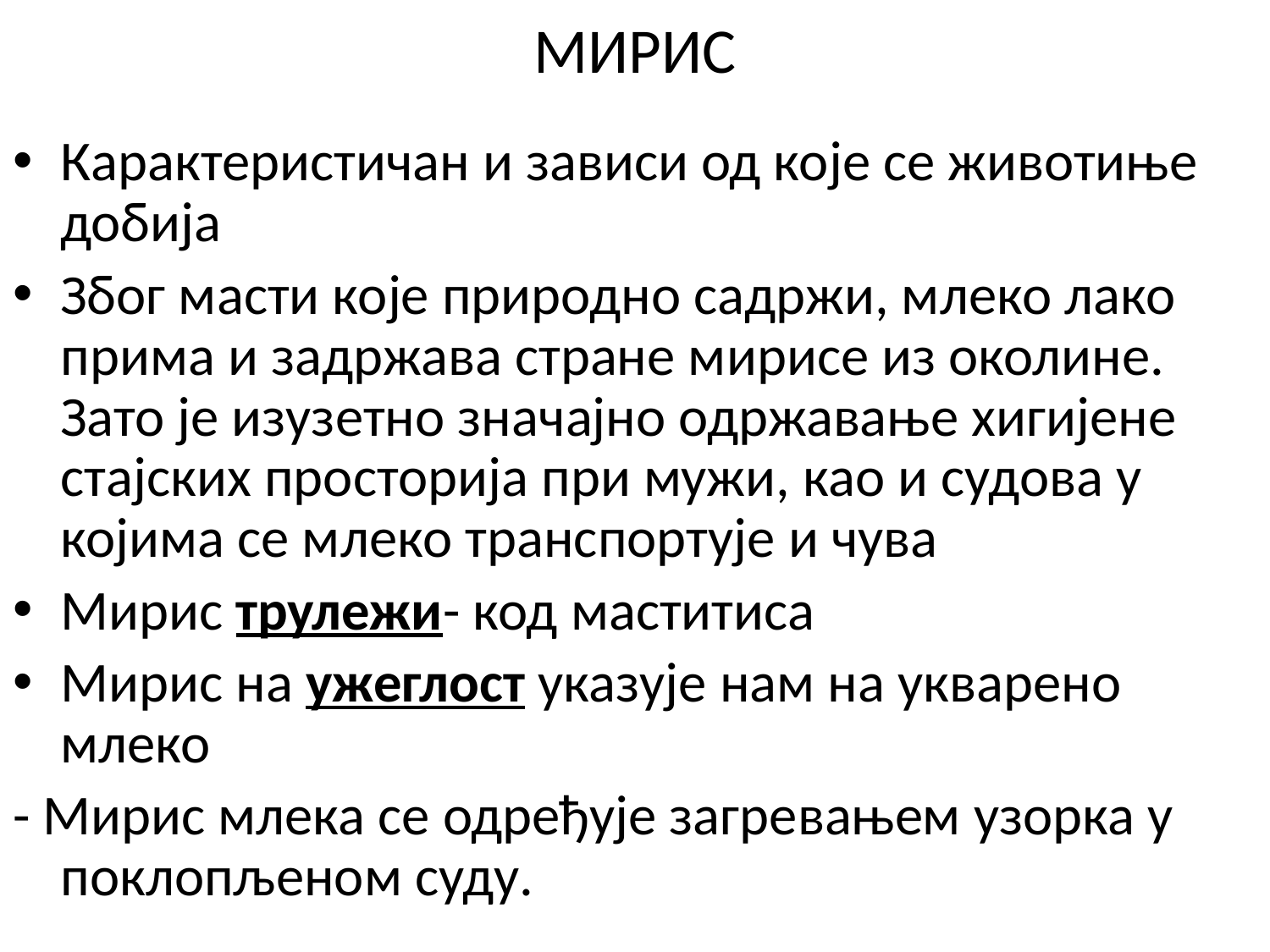

# МИРИС
Карактеристичан и зависи од које се животиње добија
Због масти које природно садржи, млеко лако прима и задржава стране мирисе из околине.    Зато је изузетно значајно одржавање хигијене стајских просторија при мужи, као и судова у којима се млеко транспортује и чува
Мирис трулежи- код маститиса
Мирис на ужеглост указује нам на укварено млеко
- Мирис млека се одређује загревањем узорка у поклопљеном суду.